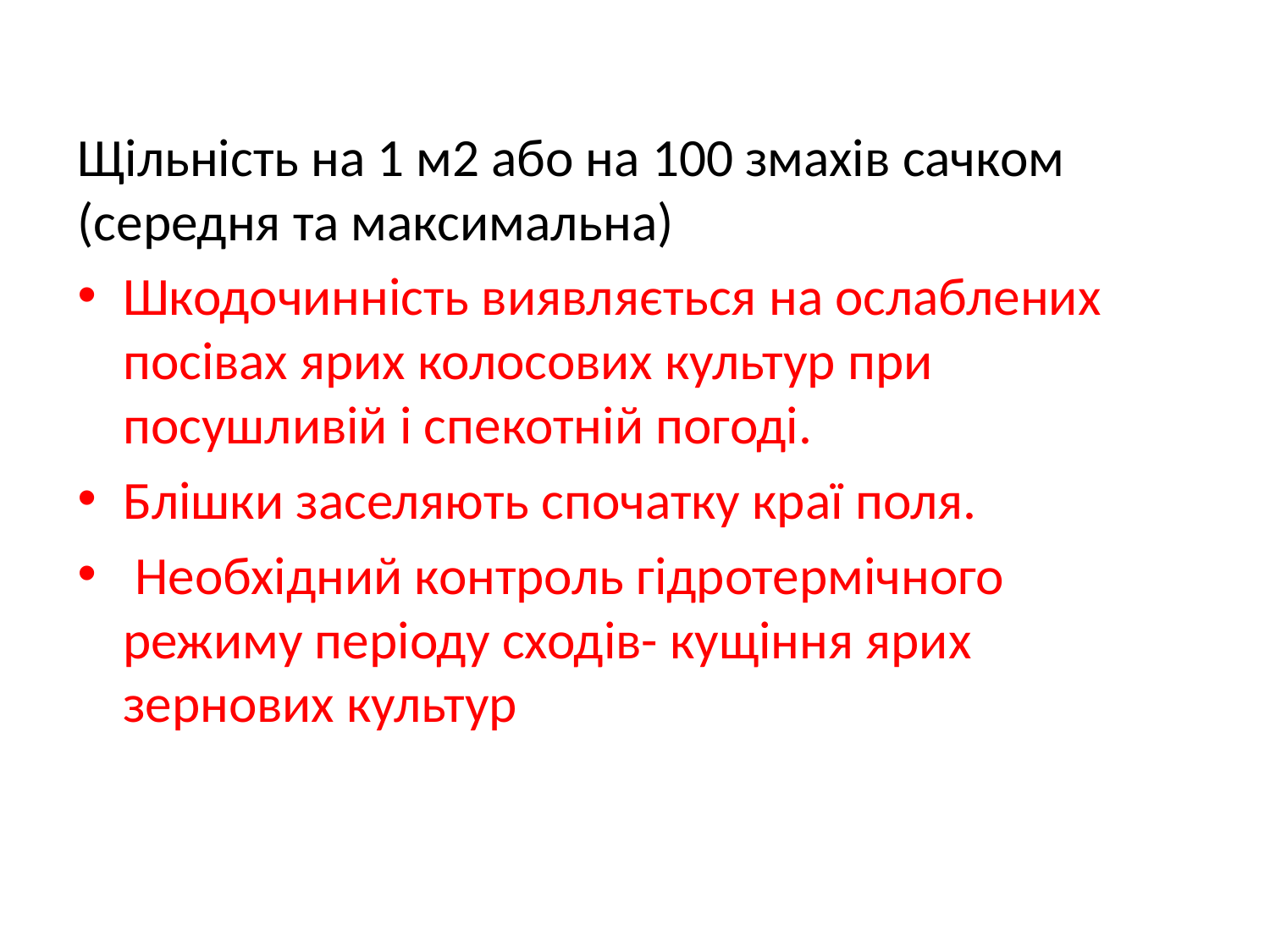

Щільність на 1 м2 або на 100 змахів сачком (середня та максимальна)
Шкодочинність виявляється на ослаблених посівах ярих колосових культур при посушливій і спекотній погоді.
Блішки заселяють спочатку краї поля.
 Необхідний контроль гідротермічного режиму періоду сходів- кущіння ярих зернових культур